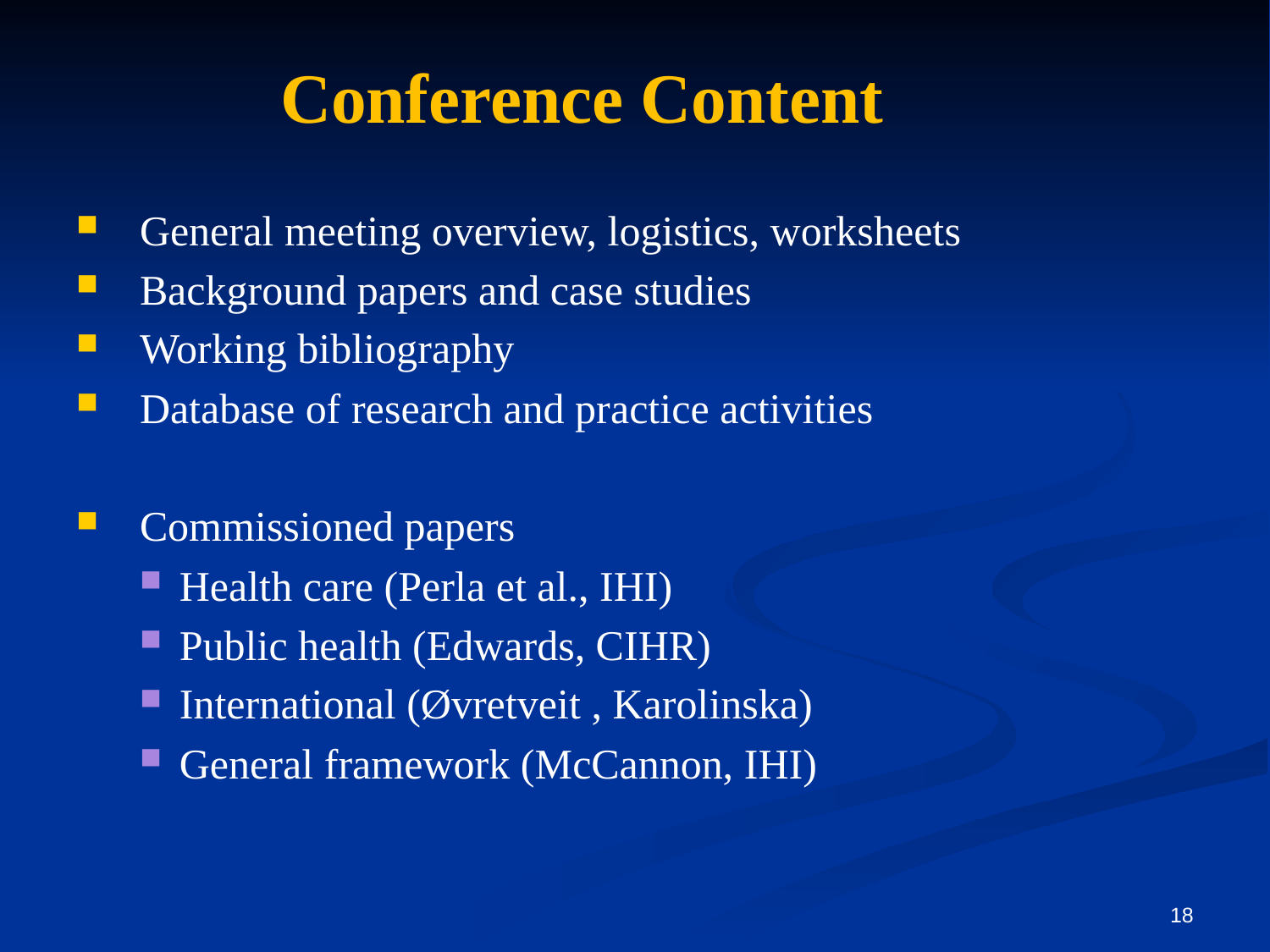

# Conference Content
General meeting overview, logistics, worksheets
Background papers and case studies
Working bibliography
Database of research and practice activities

Commissioned papers
Health care (Perla et al., IHI)
Public health (Edwards, CIHR)
International (Øvretveit , Karolinska)
General framework (McCannon, IHI)
18